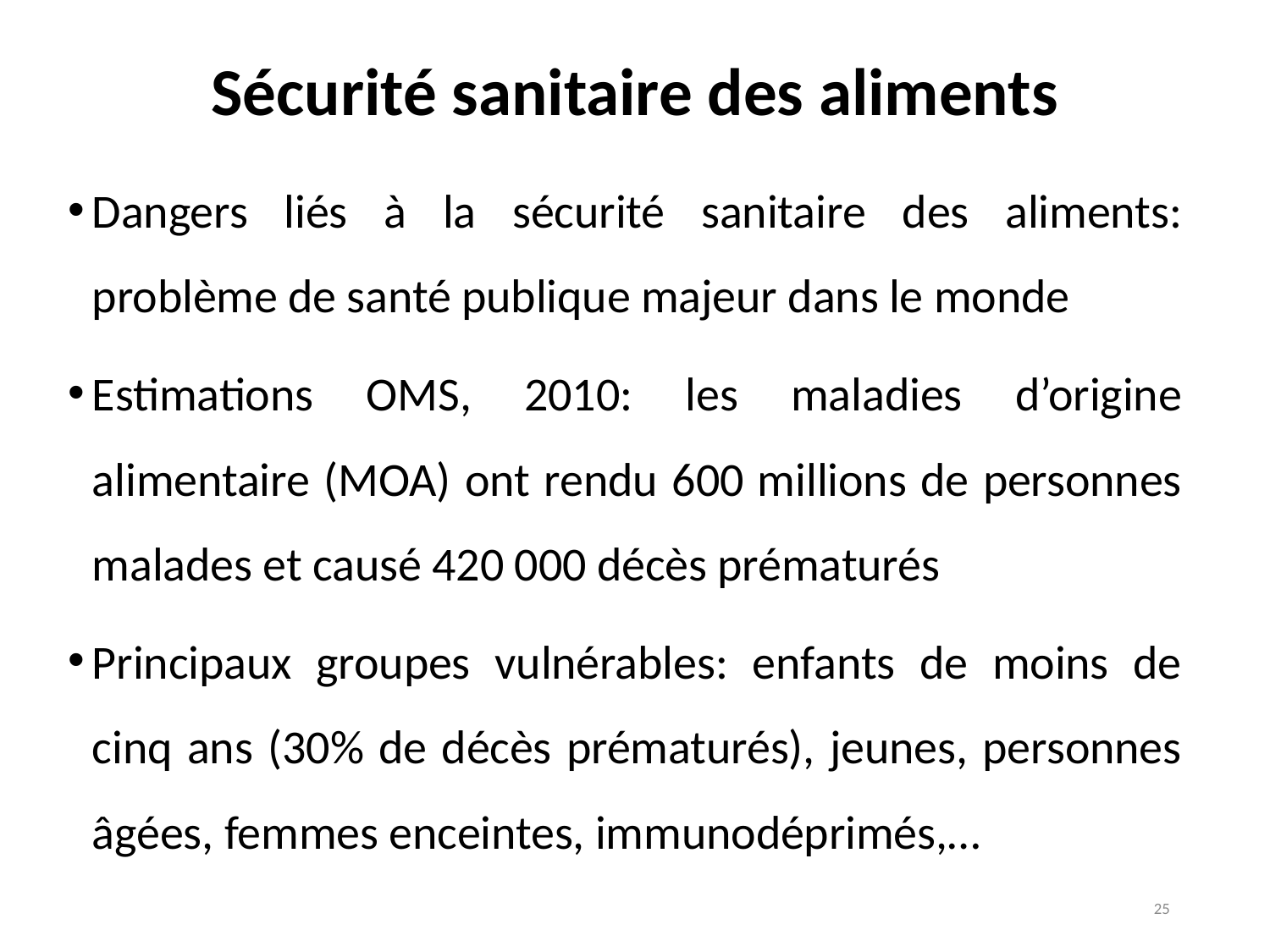

# Sécurité sanitaire des aliments
Dangers liés à la sécurité sanitaire des aliments: problème de santé publique majeur dans le monde
Estimations OMS, 2010: les maladies d’origine alimentaire (MOA) ont rendu 600 millions de personnes malades et causé 420 000 décès prématurés
Principaux groupes vulnérables: enfants de moins de cinq ans (30% de décès prématurés), jeunes, personnes âgées, femmes enceintes, immunodéprimés,…

25